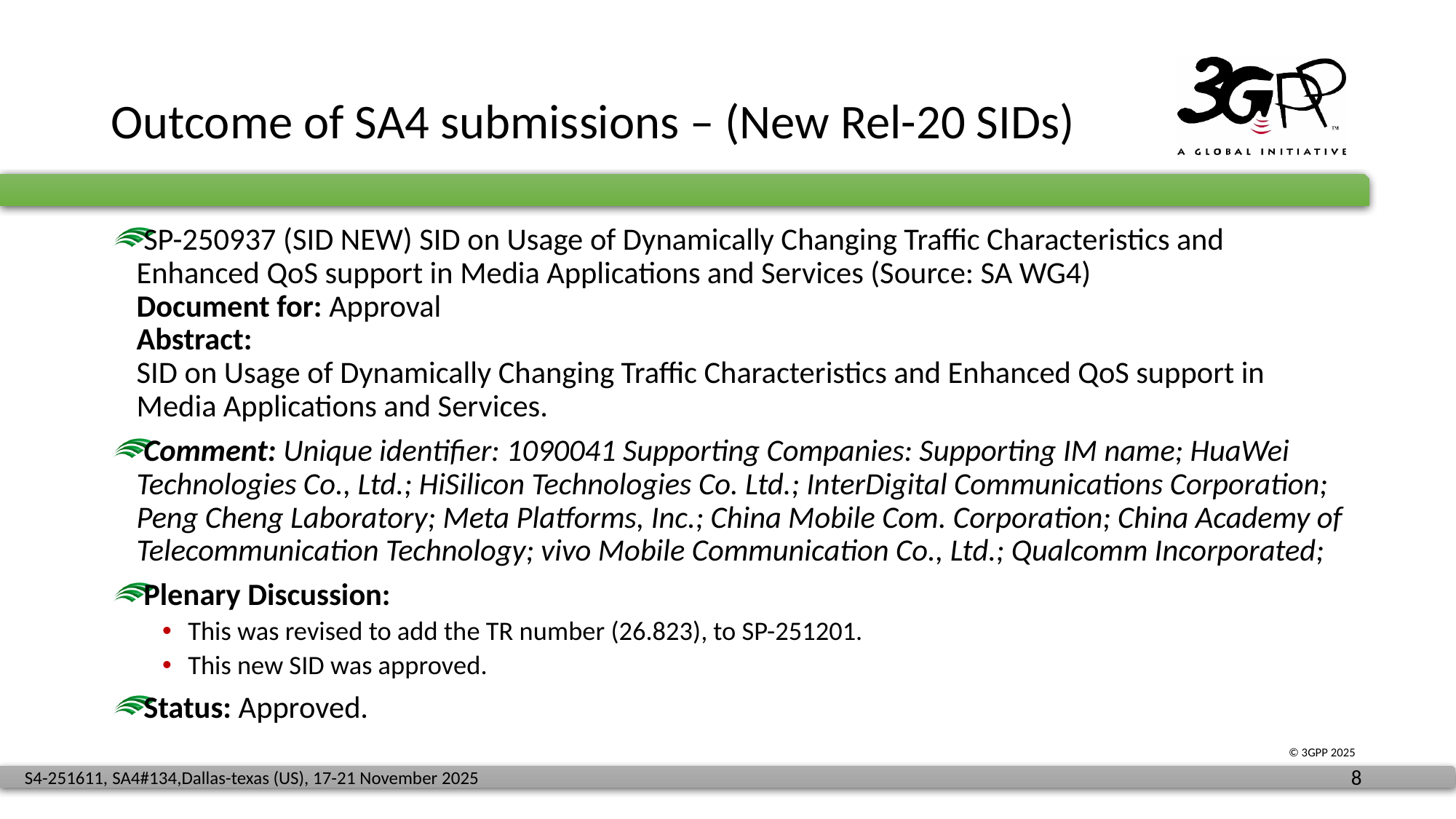

# Outcome of SA4 submissions – (New Rel-20 SIDs)
SP-250937 (SID NEW) SID on Usage of Dynamically Changing Traffic Characteristics and Enhanced QoS support in Media Applications and Services (Source: SA WG4)
Document for: Approval
Abstract:
SID on Usage of Dynamically Changing Traffic Characteristics and Enhanced QoS support in Media Applications and Services.
Comment: Unique identifier: 1090041 Supporting Companies: Supporting IM name; HuaWei Technologies Co., Ltd.; HiSilicon Technologies Co. Ltd.; InterDigital Communications Corporation; Peng Cheng Laboratory; Meta Platforms, Inc.; China Mobile Com. Corporation; China Academy of Telecommunication Technology; vivo Mobile Communication Co., Ltd.; Qualcomm Incorporated;
Plenary Discussion:
This was revised to add the TR number (26.823), to SP-251201.
This new SID was approved.
Status: Approved.